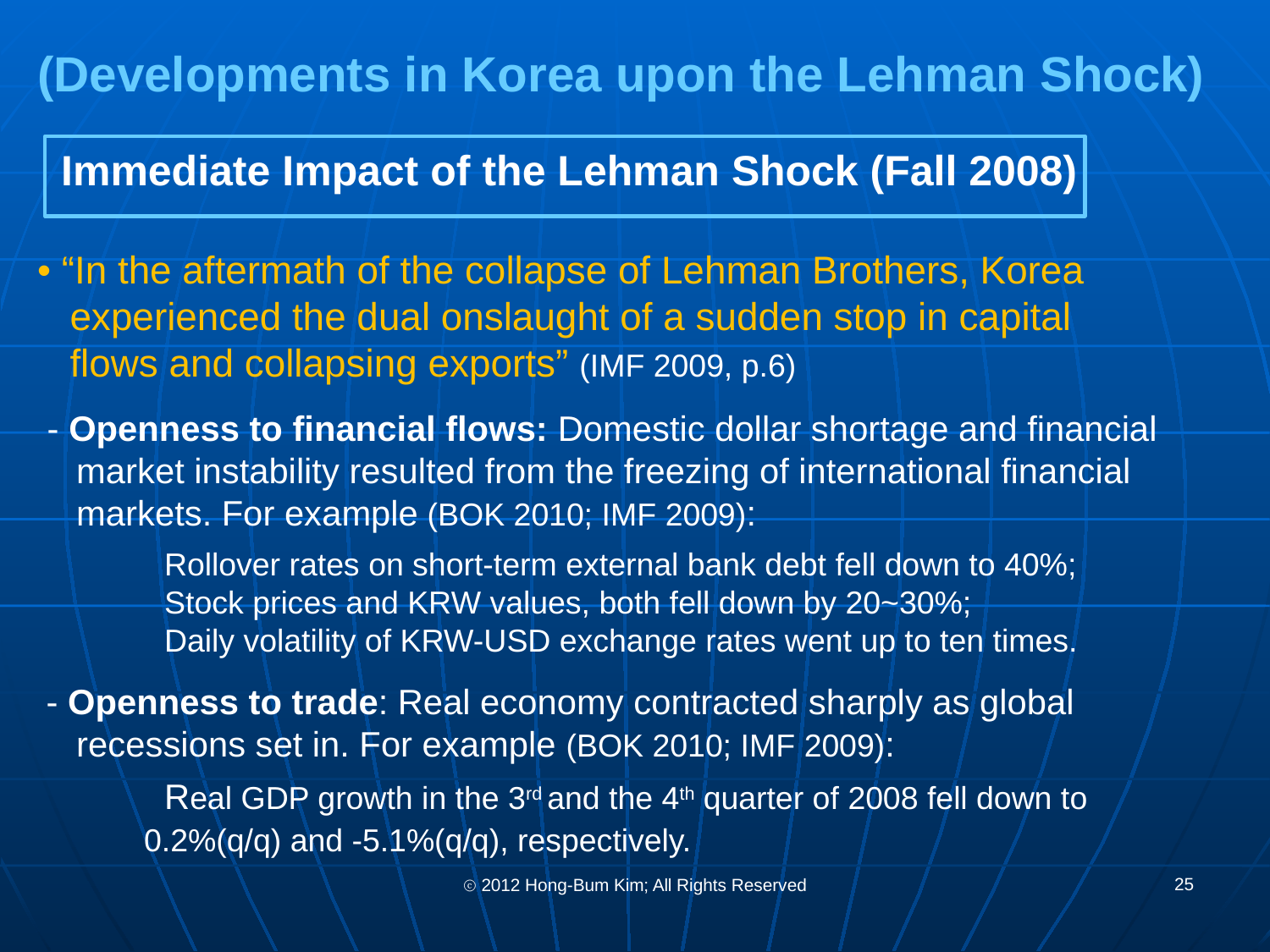

(Developments in Korea upon the Lehman Shock)

  Immediate Impact of the Lehman Shock (Fall 2008)

• “In the aftermath of the collapse of Lehman Brothers, Korea
   experienced the dual onslaught of a sudden stop in capital
   flows and collapsing exports” (IMF 2009, p.6)

 - Openness to financial flows: Domestic dollar shortage and financial
    market instability resulted from the freezing of international financial
    markets. For example (BOK 2010; IMF 2009):

	Rollover rates on short-term external bank debt fell down to 40%;
	Stock prices and KRW values, both fell down by 20~30%;
	Daily volatility of KRW-USD exchange rates went up to ten times.

 - Openness to trade: Real economy contracted sharply as global
    recessions set in. For example (BOK 2010; IMF 2009):

 	Real GDP growth in the 3rd and the 4th quarter of 2008 fell down to
            0.2%(q/q) and -5.1%(q/q), respectively.

25
ⓒ 2012 Hong-Bum Kim; All Rights Reserved